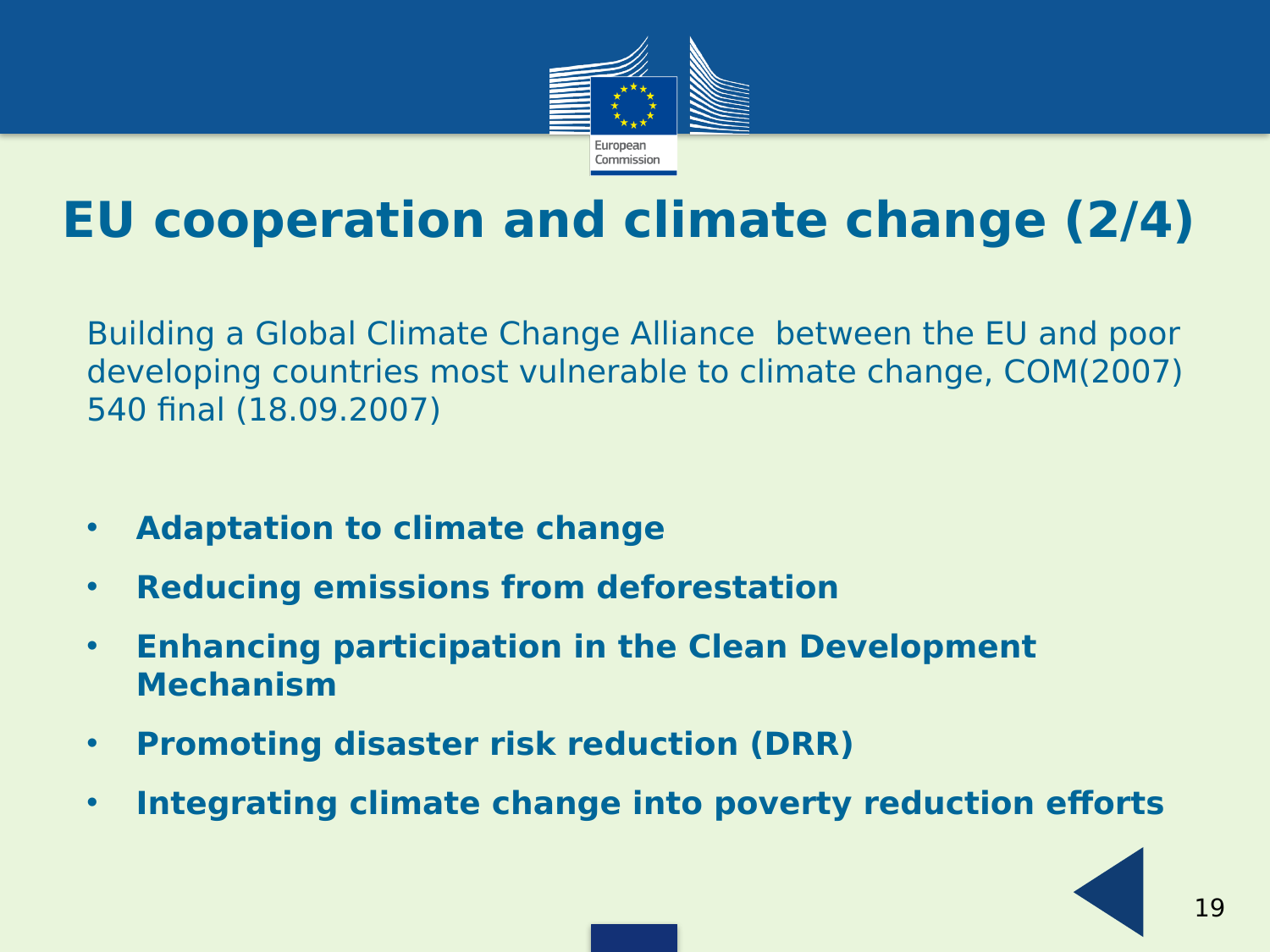

# EU cooperation and climate change (2/4)
Building a Global Climate Change Alliance  between the EU and poor developing countries most vulnerable to climate change, COM(2007) 540 final (18.09.2007)

Adaptation to climate change
Reducing emissions from deforestation
Enhancing participation in the Clean Development Mechanism
Promoting disaster risk reduction (DRR)
Integrating climate change into poverty reduction efforts

19